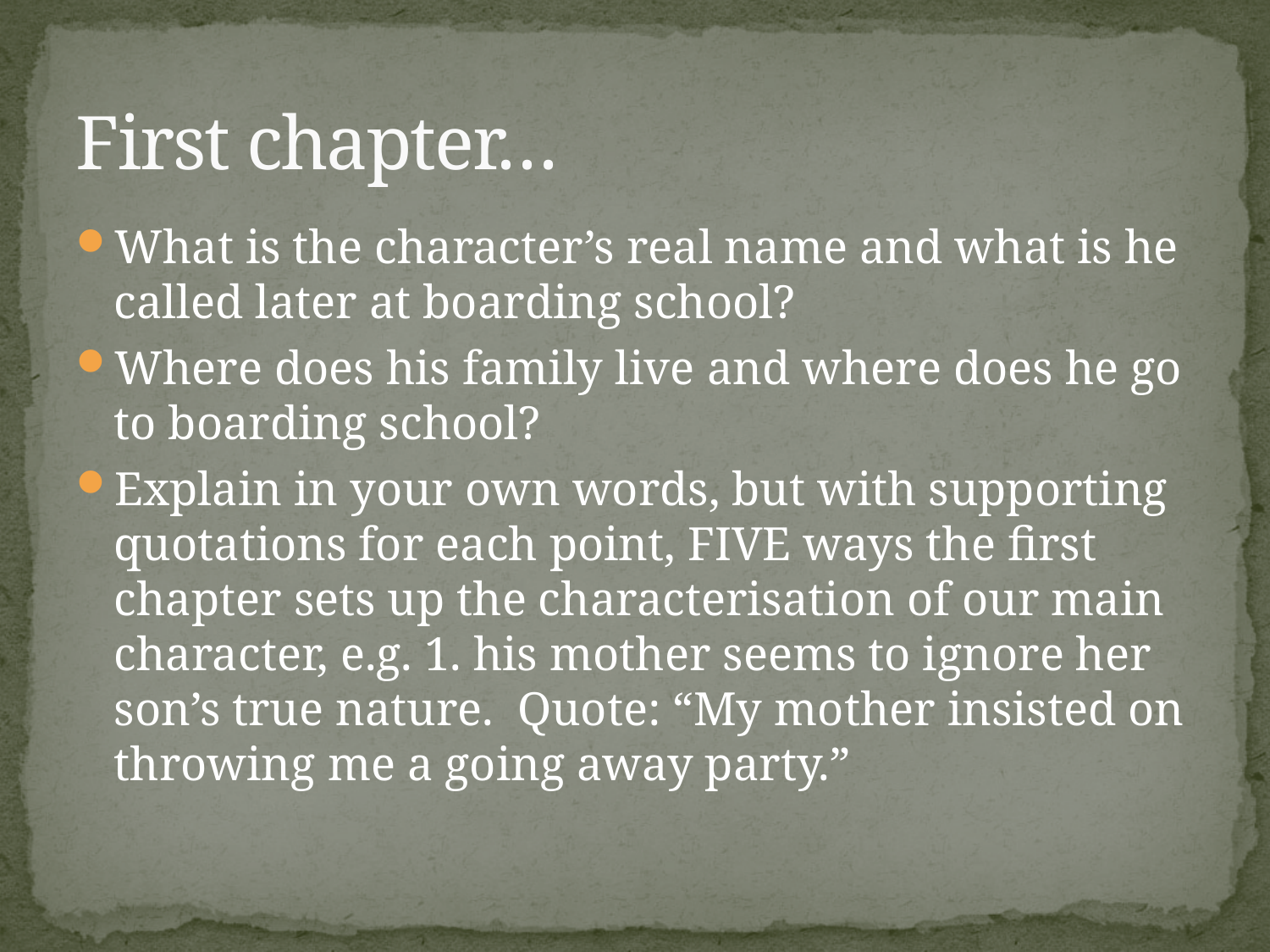

# First chapter…
What is the character’s real name and what is he called later at boarding school?
Where does his family live and where does he go to boarding school?
Explain in your own words, but with supporting quotations for each point, FIVE ways the first chapter sets up the characterisation of our main character, e.g. 1. his mother seems to ignore her son’s true nature.  Quote: “My mother insisted on throwing me a going away party.”